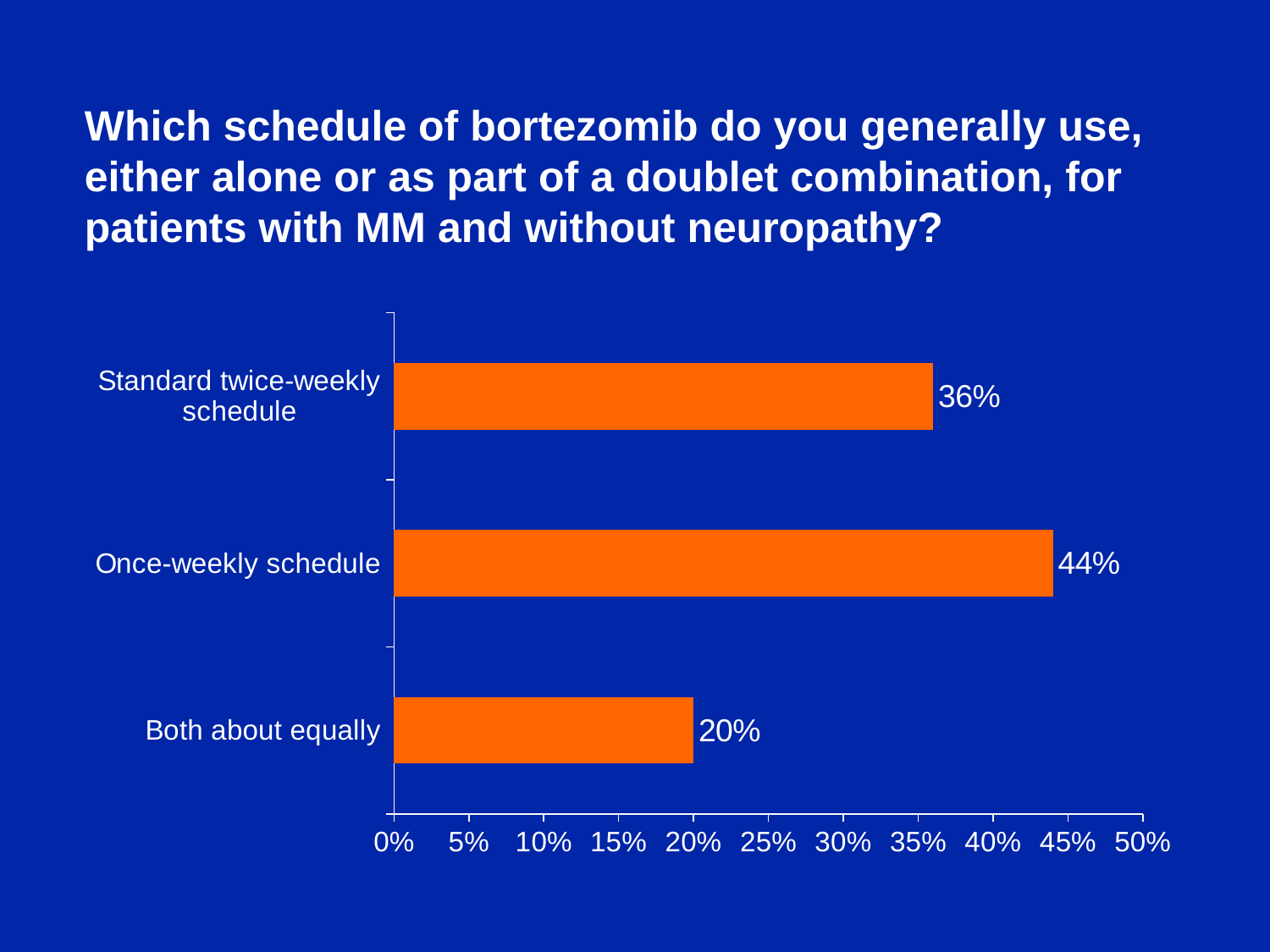

Which schedule of bortezomib do you generally use, either alone or as part of a doublet combination, for patients with MM and without neuropathy?

### Chart

| Category | Series 1 |
|---|---|
| Both about equally | 0.2 |
| Once-weekly schedule | 0.44 |
| Standard twice-weekly schedule | 0.36 |